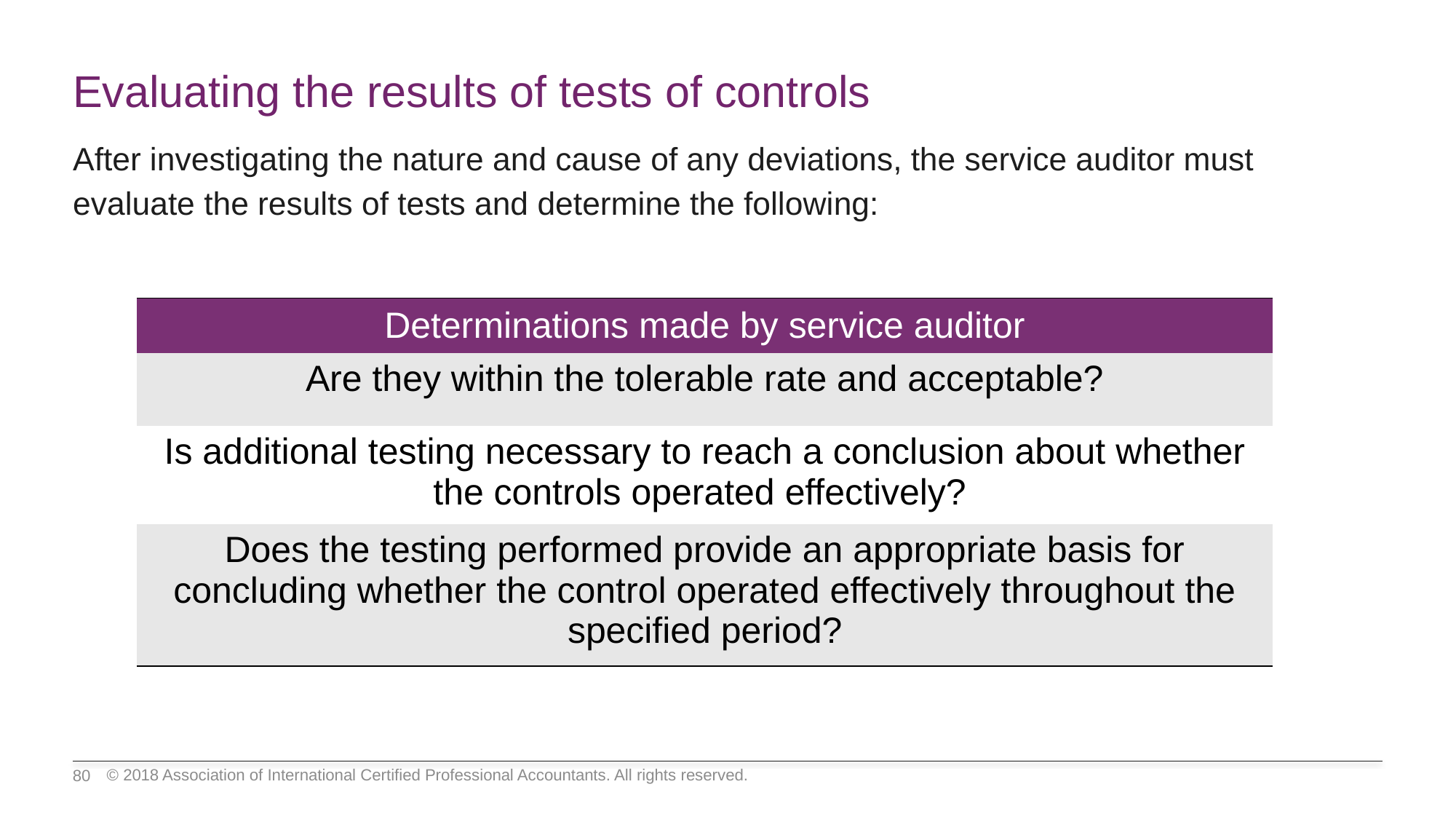

# Evaluating the results of tests of controls
After investigating the nature and cause of any deviations, the service auditor must evaluate the results of tests and determine the following:
| Determinations made by service auditor |
| --- |
| Are they within the tolerable rate and acceptable? |
| Is additional testing necessary to reach a conclusion about whether the controls operated effectively? |
| Does the testing performed provide an appropriate basis for concluding whether the control operated effectively throughout the specified period? |
© 2018 Association of International Certified Professional Accountants. All rights reserved.
80